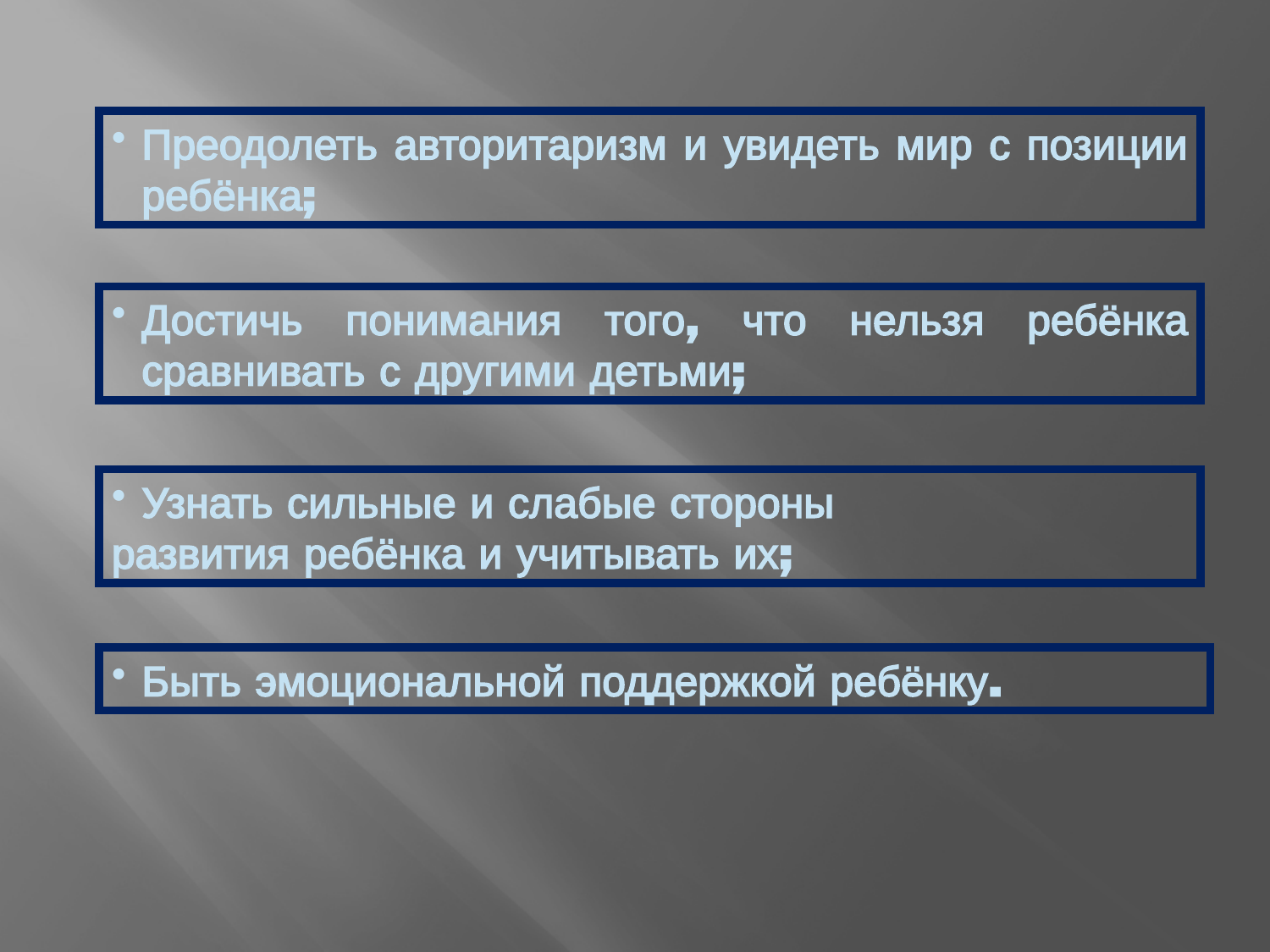

Преодолеть авторитаризм и увидеть мир с позиции ребёнка;
Достичь понимания того, что нельзя ребёнка сравнивать с другими детьми;
Узнать сильные и слабые стороны
развития ребёнка и учитывать их;
Быть эмоциональной поддержкой ребёнку.